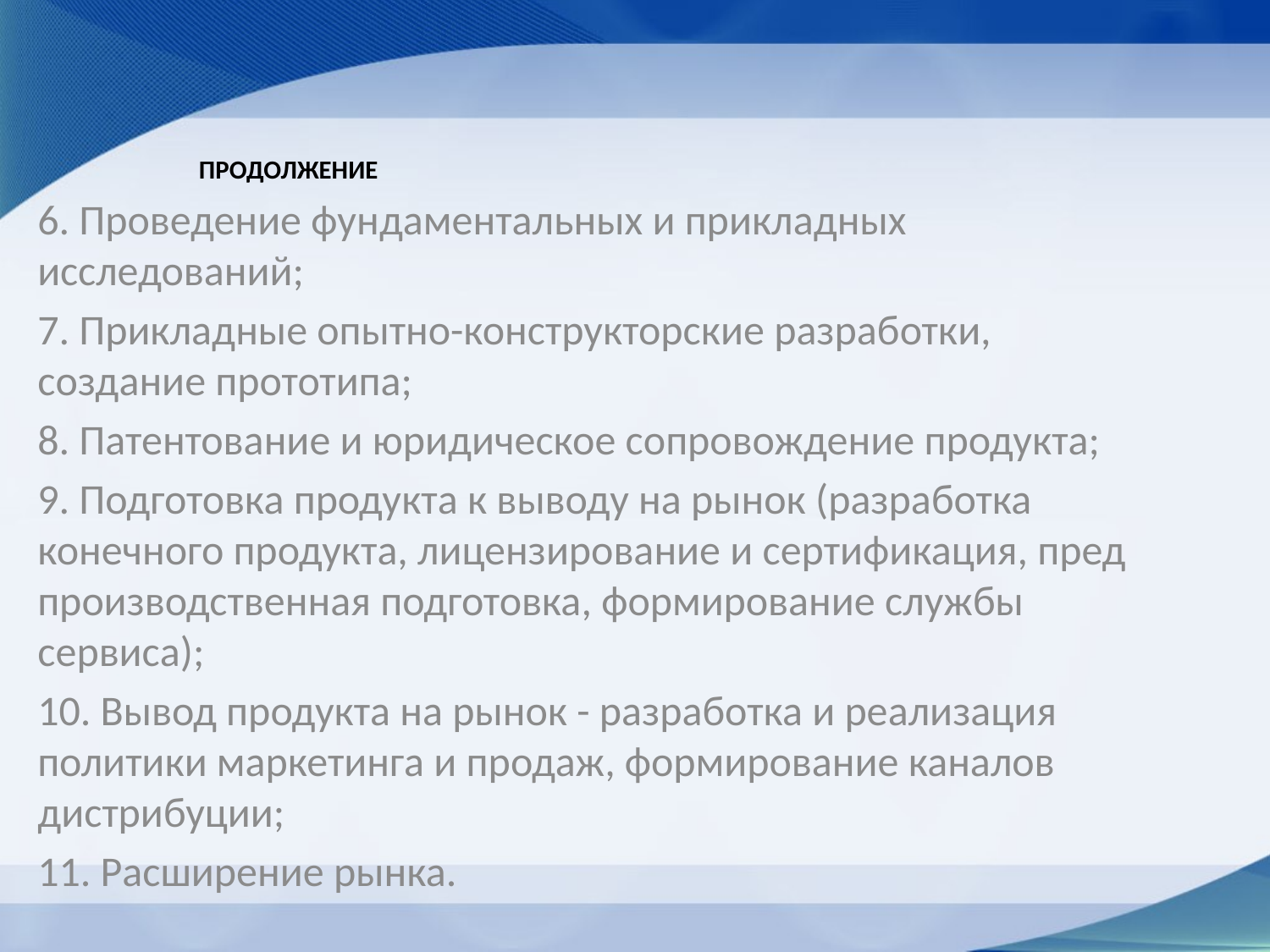

# продолжение
6. Проведение фундаментальных и прикладных исследований;
7. Прикладные опытно-конструкторские разработки, создание прототипа;
8. Патентование и юридическое сопровождение продукта;
9. Подготовка продукта к выводу на рынок (разработка конечного продукта, лицензирование и сертификация, пред производственная подготовка, формирование службы сервиса);
10. Вывод продукта на рынок - разработка и реализация политики маркетинга и продаж, формирование каналов дистрибуции;
11. Расширение рынка.